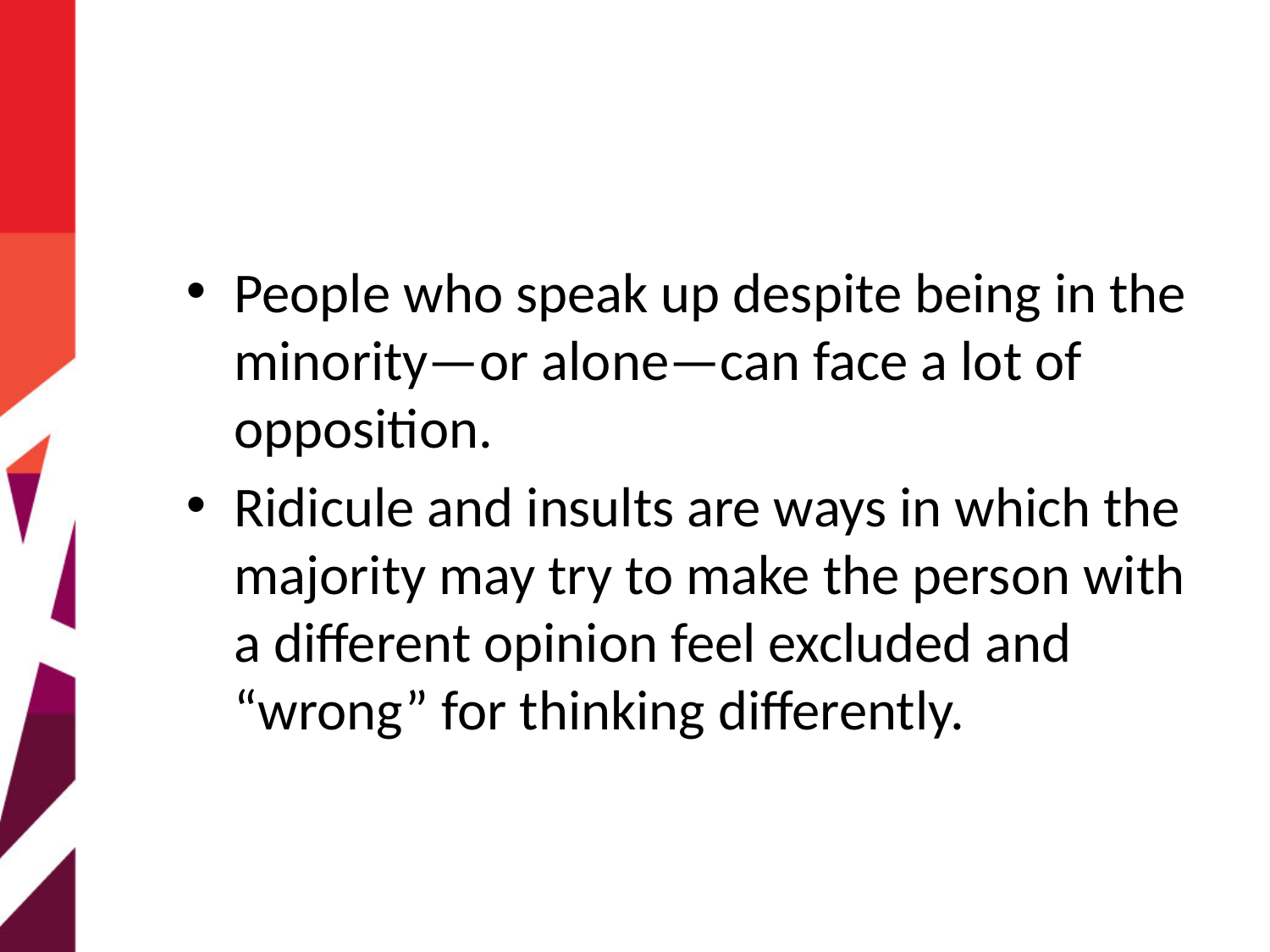

#
People who speak up despite being in the minority—or alone—can face a lot of opposition.
Ridicule and insults are ways in which the majority may try to make the person with a different opinion feel excluded and “wrong” for thinking differently.